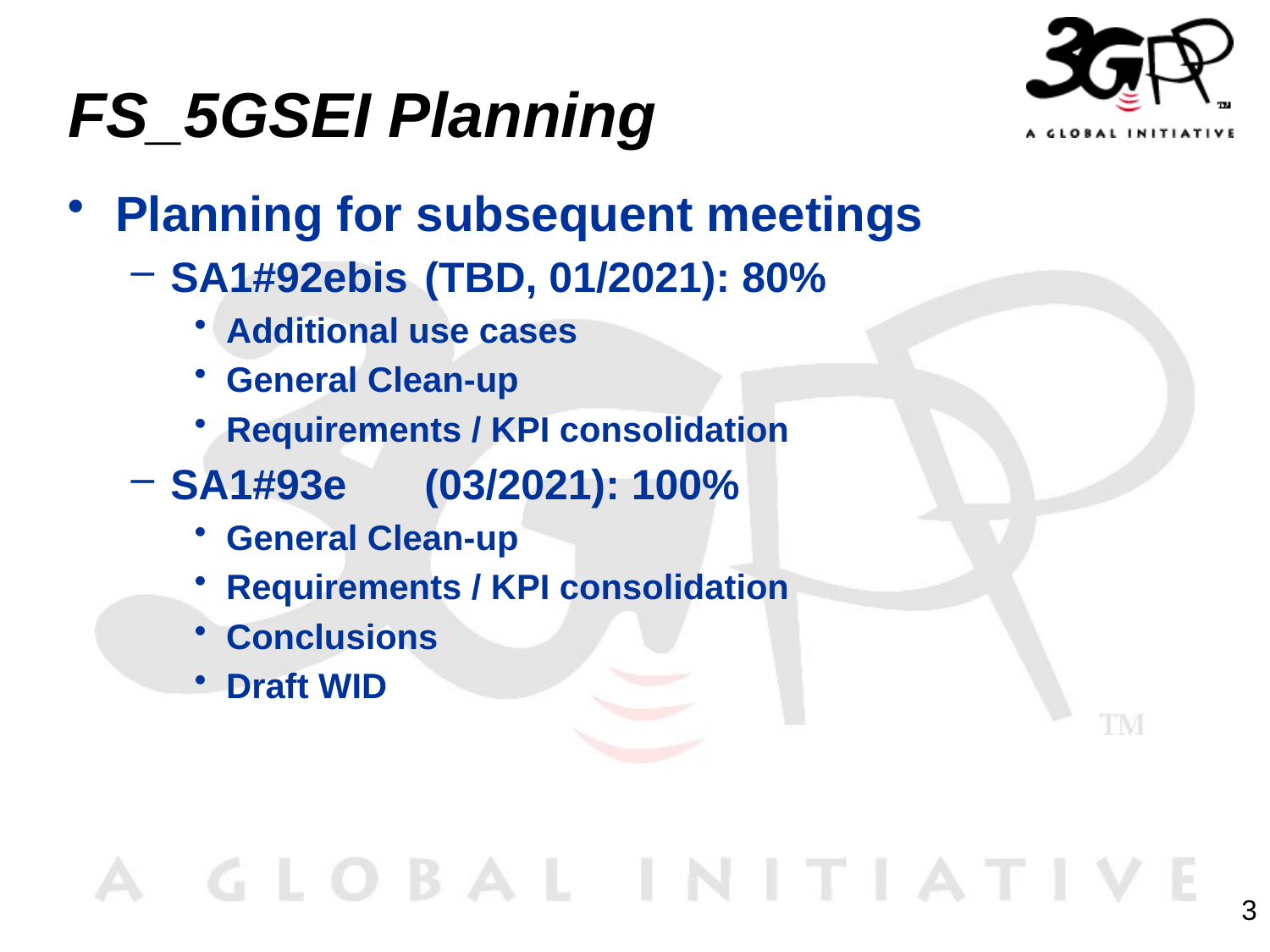

# FS_5GSEI Planning
Planning for subsequent meetings
SA1#92ebis	(TBD, 01/2021): 80%
Additional use cases
General Clean-up
Requirements / KPI consolidation
SA1#93e	(03/2021): 100%
General Clean-up
Requirements / KPI consolidation
Conclusions
Draft WID
3